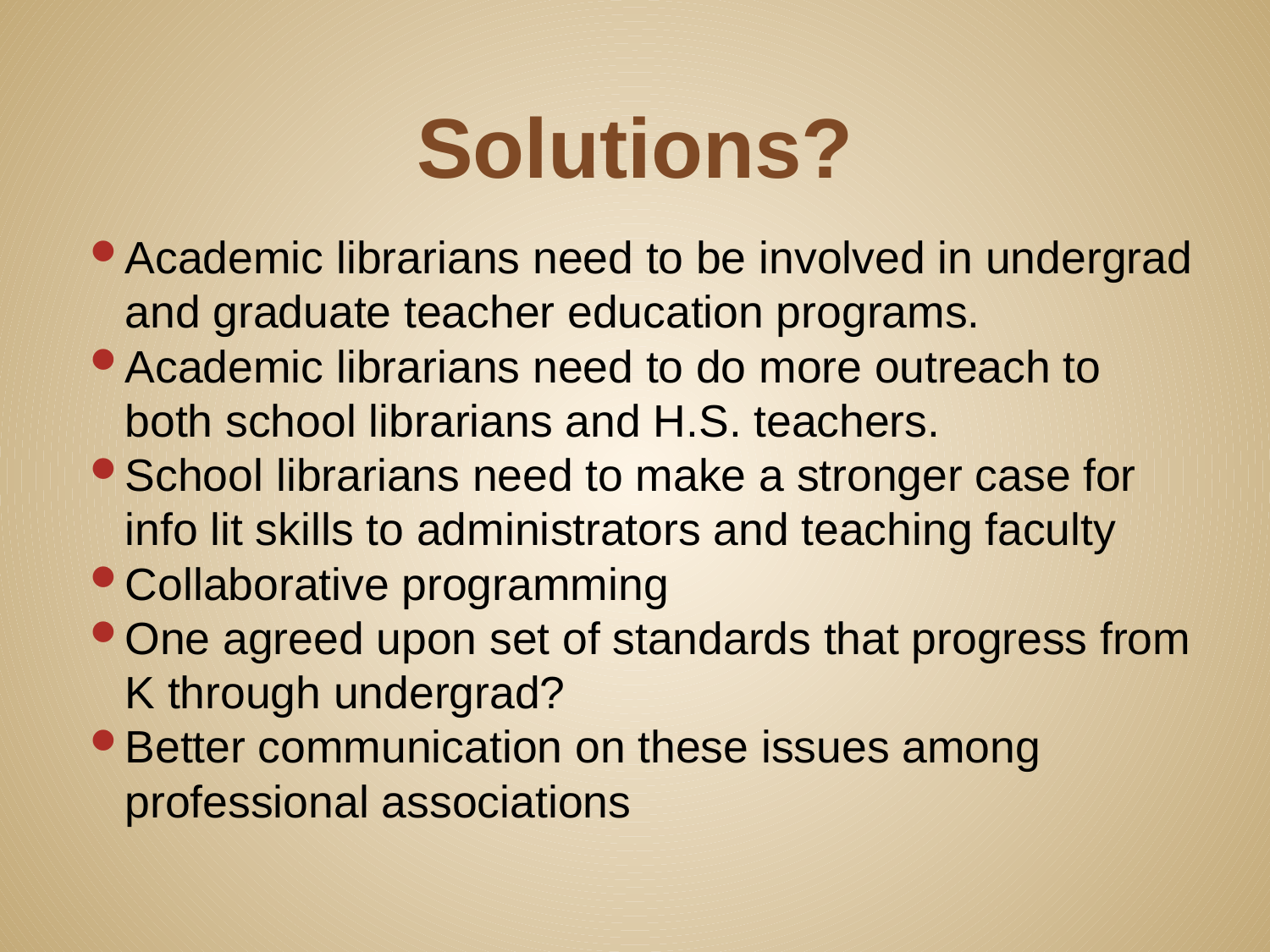

# Solutions?
Academic librarians need to be involved in undergrad and graduate teacher education programs.
Academic librarians need to do more outreach to both school librarians and H.S. teachers.
School librarians need to make a stronger case for info lit skills to administrators and teaching faculty
Collaborative programming
One agreed upon set of standards that progress from K through undergrad?
Better communication on these issues among professional associations